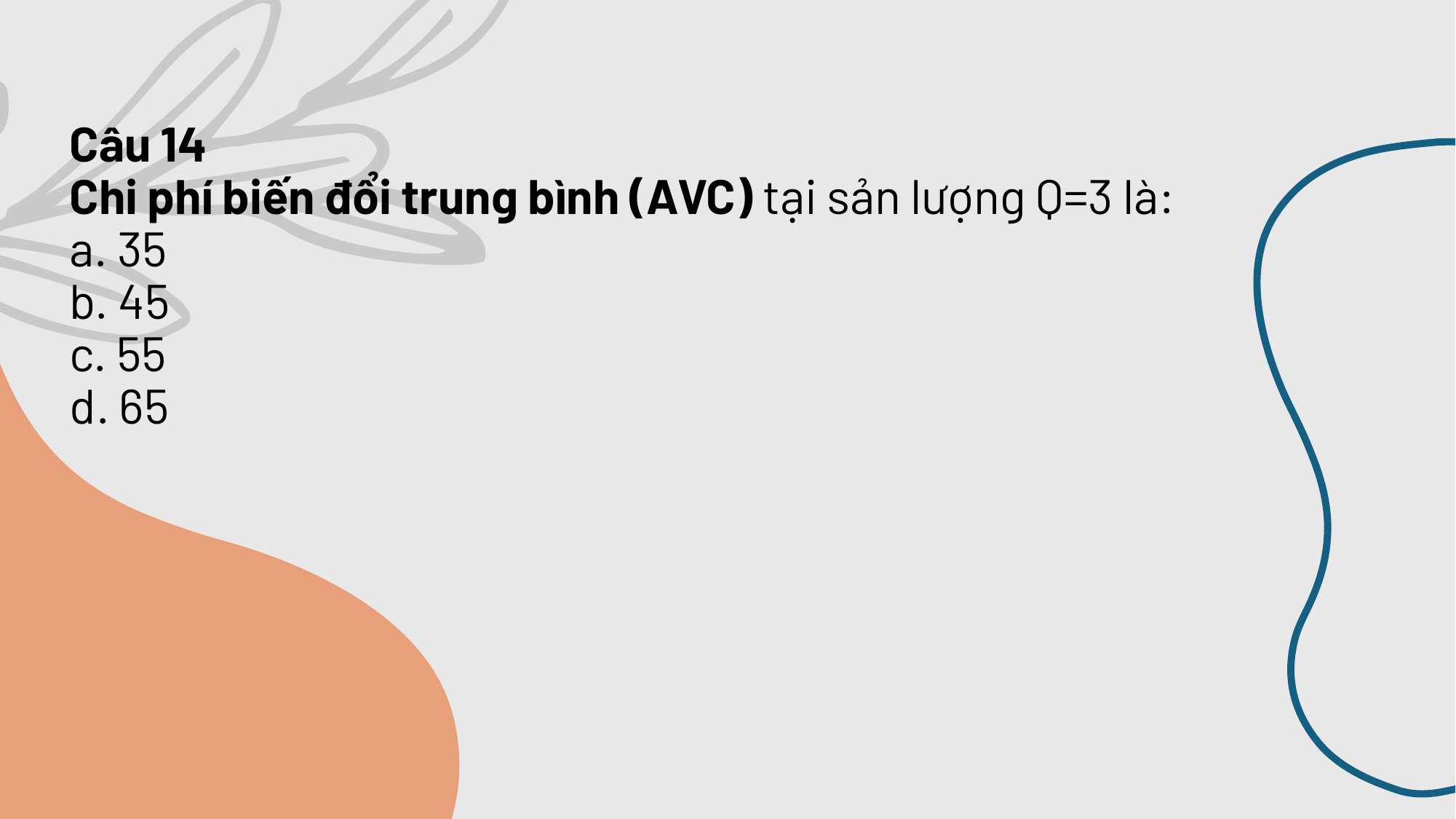

# Câu 14 Chi phí biến đổi trung bình (AVC) tại sản lượng Q=3 là: a. 35 b. 45 c. 55 d. 65